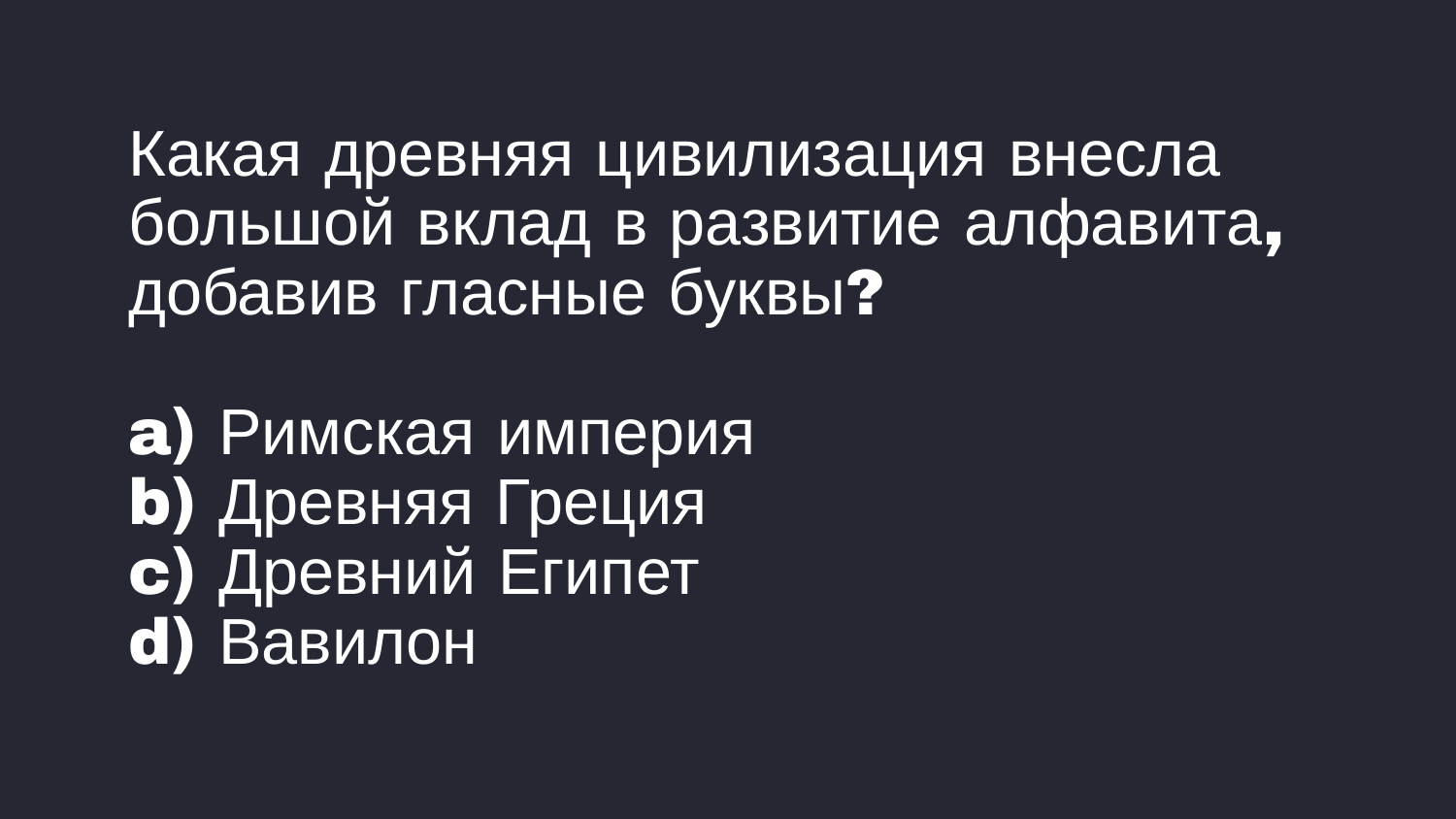

# Какая древняя цивилизация внесла большой вклад в развитие алфавита, добавив гласные буквы? a) Римская империя b) Древняя Греция c) Древний Египет d) Вавилон